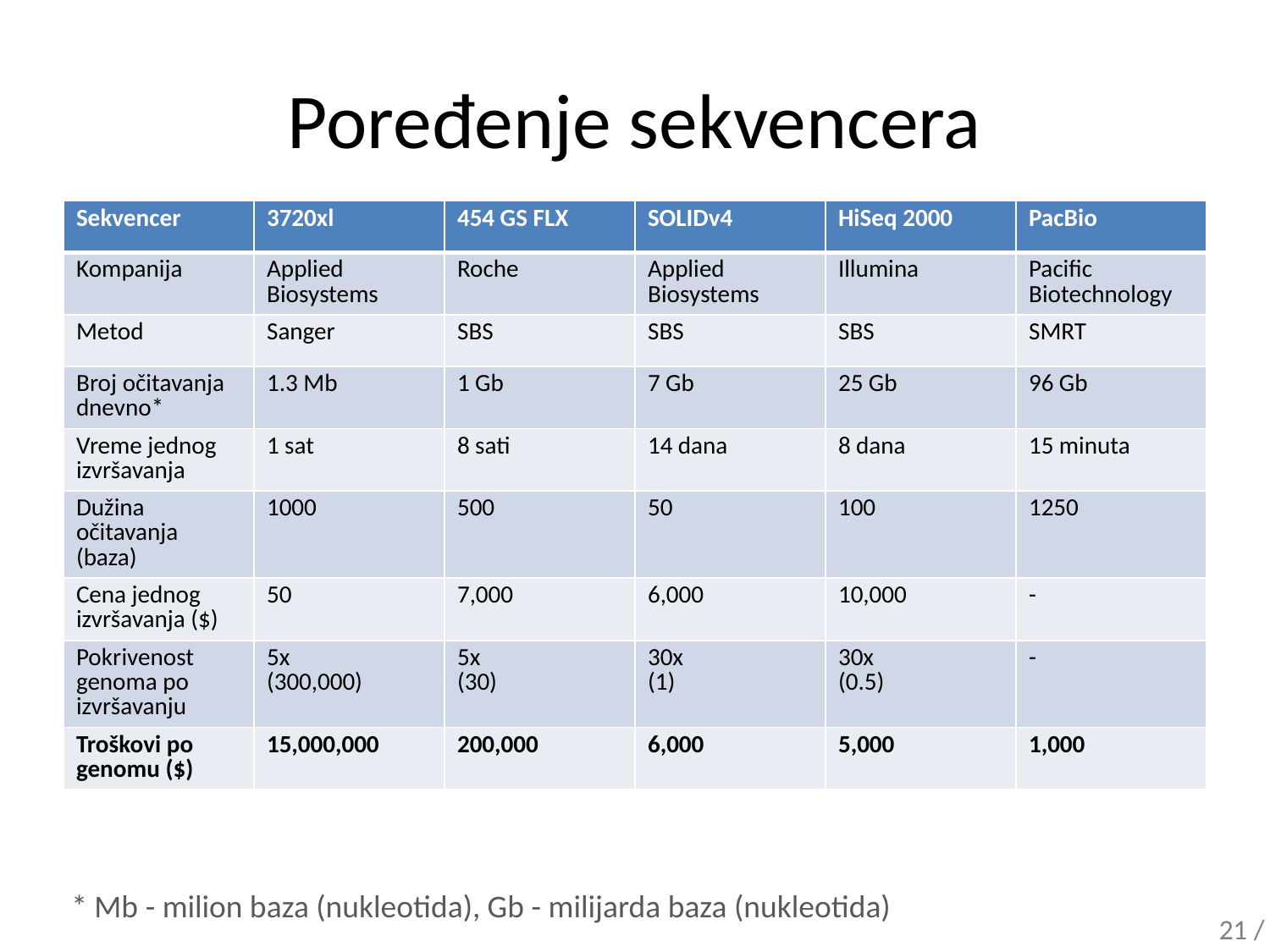

# Poređenje sekvencera
| Sekvencer | 3720xl | 454 GS FLX | SOLIDv4 | HiSeq 2000 | PacBio |
| --- | --- | --- | --- | --- | --- |
| Kompanija | Applied Biosystems | Roche | Applied Biosystems | Illumina | Pacific Biotechnology |
| Metod | Sanger | SBS | SBS | SBS | SMRT |
| Broj očitavanja dnevno\* | 1.3 Mb | 1 Gb | 7 Gb | 25 Gb | 96 Gb |
| Vreme jednog izvršavanja | 1 sat | 8 sati | 14 dana | 8 dana | 15 minuta |
| Dužina očitavanja (baza) | 1000 | 500 | 50 | 100 | 1250 |
| Cena jednog izvršavanja ($) | 50 | 7,000 | 6,000 | 10,000 | - |
| Pokrivenost genoma po izvršavanju | 5x (300,000) | 5x (30) | 30x (1) | 30x (0.5) | - |
| Troškovi po genomu ($) | 15,000,000 | 200,000 | 6,000 | 5,000 | 1,000 |
* Mb - milion baza (nukleotida), Gb - milijarda baza (nukleotida)